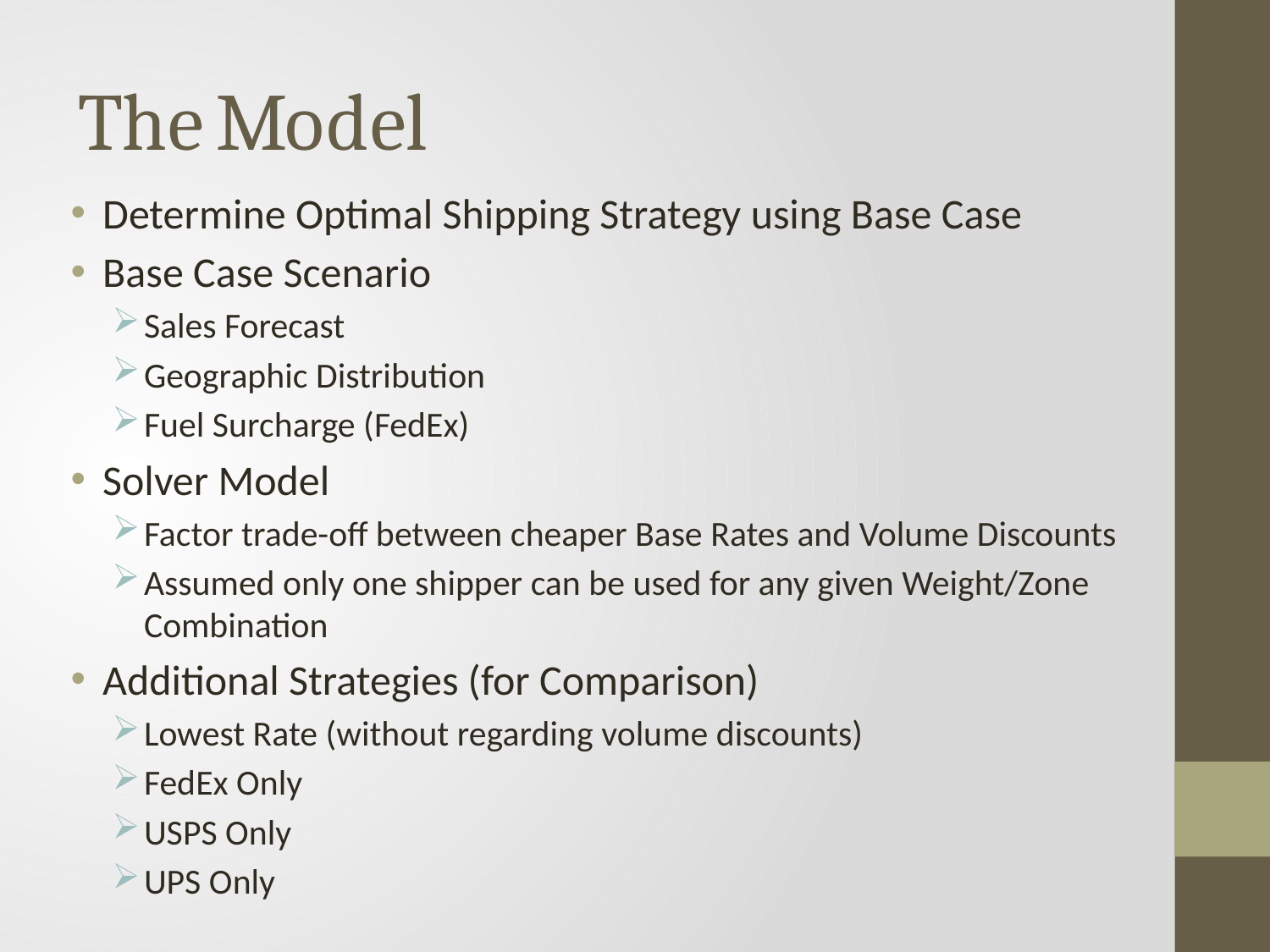

# The Model
Determine Optimal Shipping Strategy using Base Case
Base Case Scenario
Sales Forecast
Geographic Distribution
Fuel Surcharge (FedEx)
Solver Model
Factor trade-off between cheaper Base Rates and Volume Discounts
Assumed only one shipper can be used for any given Weight/Zone Combination
Additional Strategies (for Comparison)
Lowest Rate (without regarding volume discounts)
FedEx Only
USPS Only
UPS Only